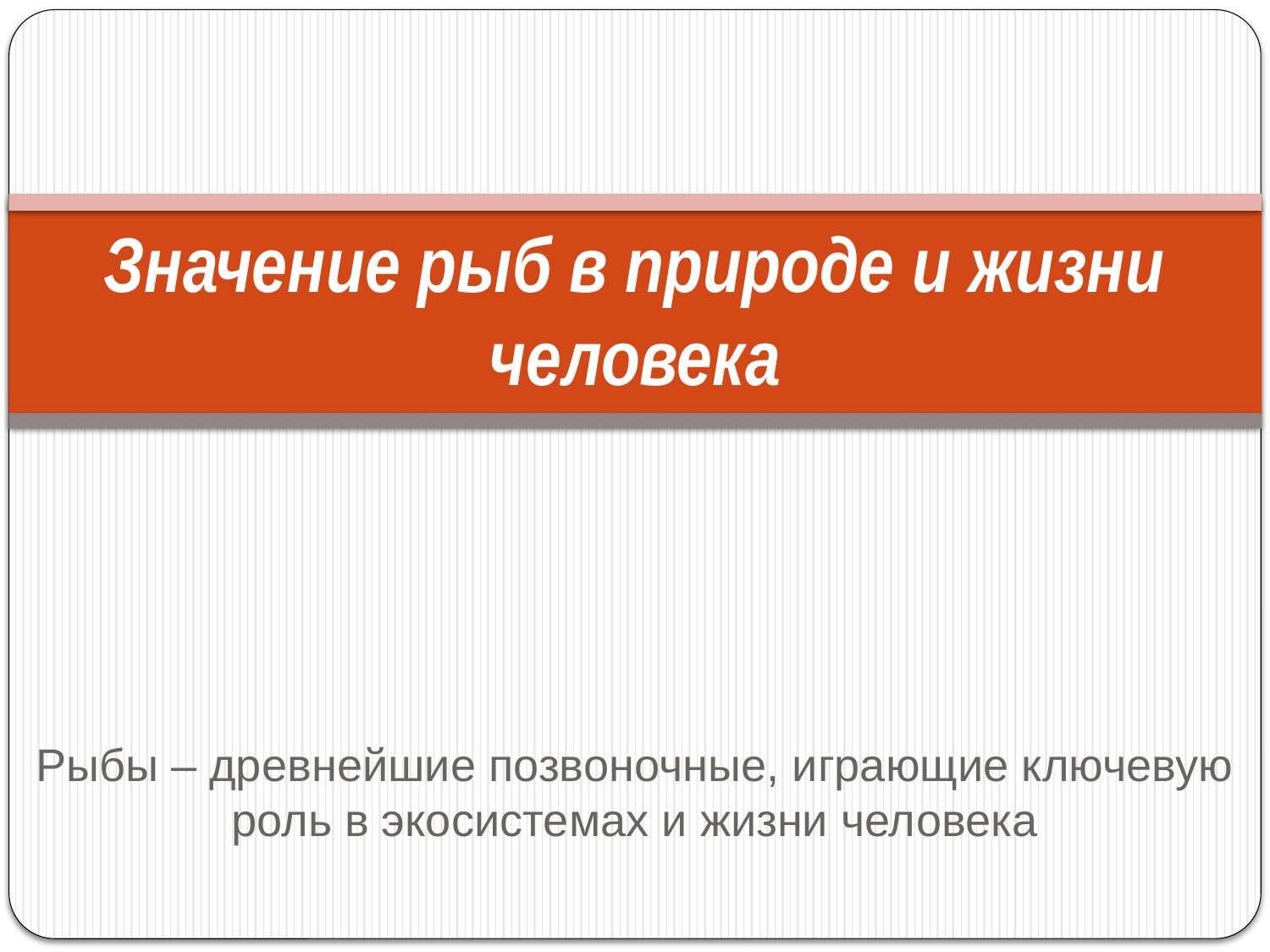

# Значение рыб в природе и жизни человека
Рыбы – древнейшие позвоночные, играющие ключевую роль в экосистемах и жизни человека